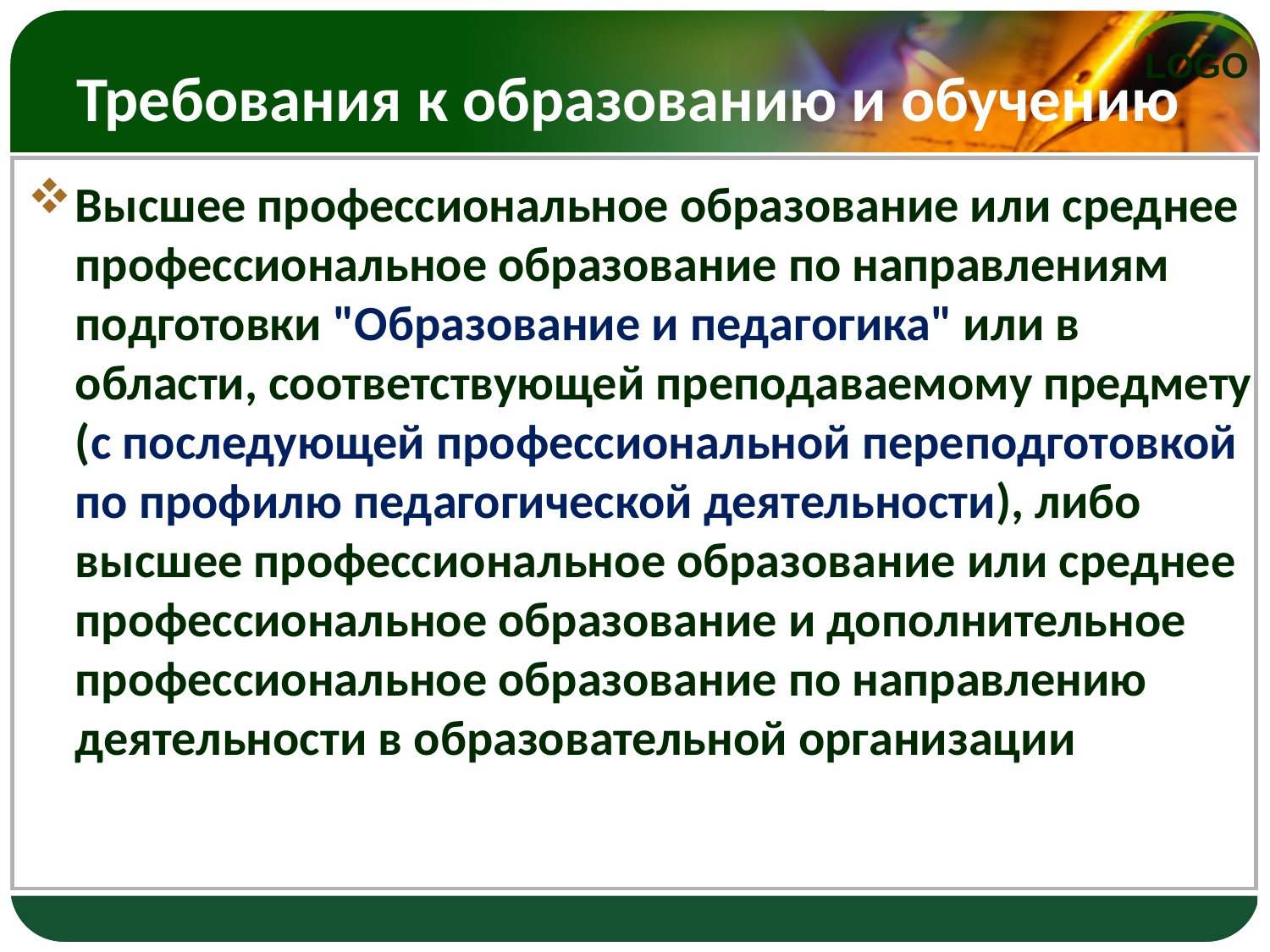

# Требования к образованию и обучению
Высшее профессиональное образование или среднее профессиональное образование по направлениям подготовки "Образование и педагогика" или в области, соответствующей преподаваемому предмету (с последующей профессиональной переподготовкой по профилю педагогической деятельности), либо высшее профессиональное образование или среднее профессиональное образование и дополнительное профессиональное образование по направлению деятельности в образовательной организации